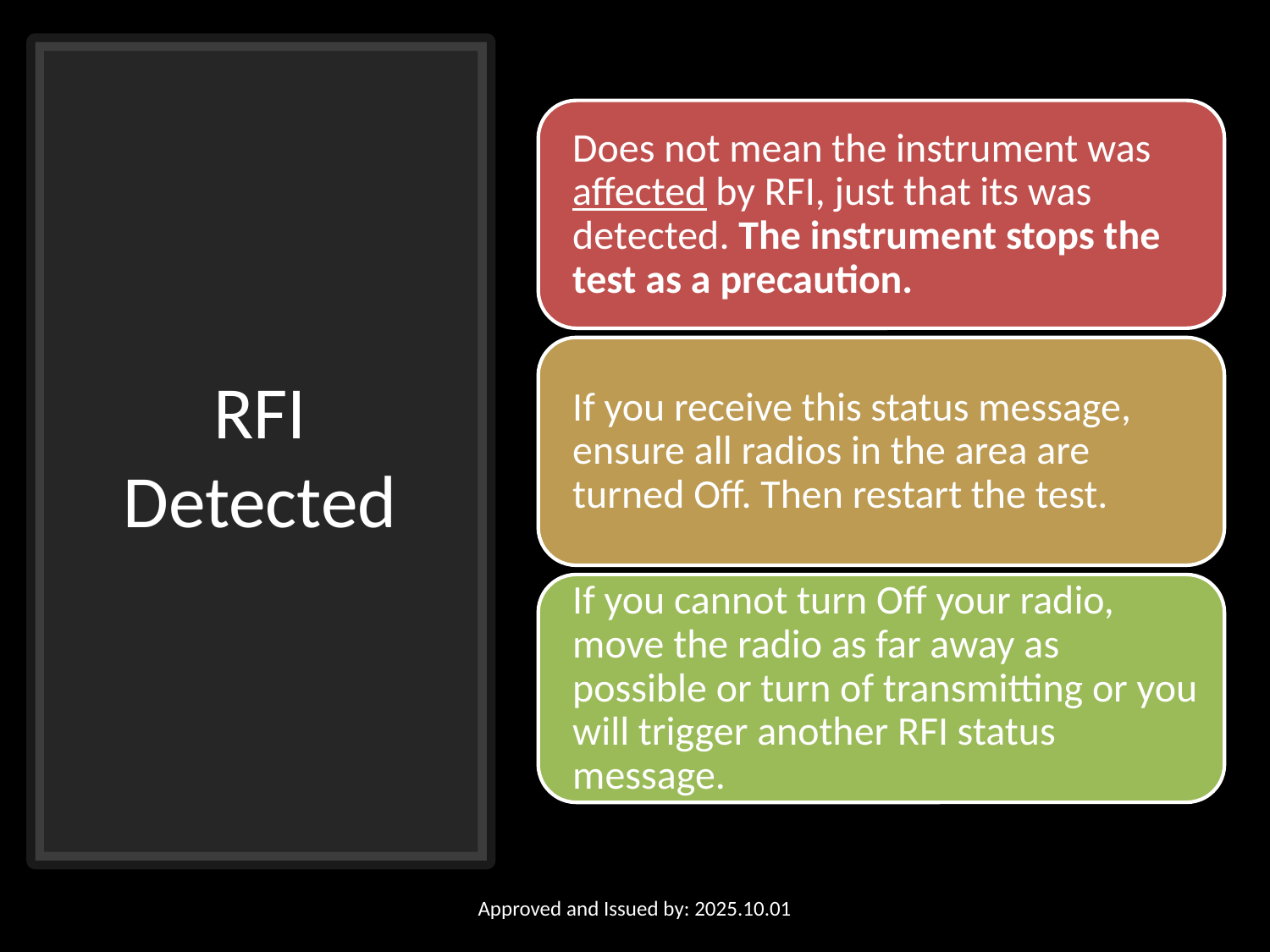

Does not mean the instrument was affected by RFI, just that its was detected. The instrument stops the test as a precaution.
If you receive this status message, ensure all radios in the area are turned Off. Then restart the test.
If you cannot turn Off your radio, move the radio as far away as possible or turn of transmitting or you will trigger another RFI status message.
# RFI Detected
Approved and Issued by: 2025.10.01